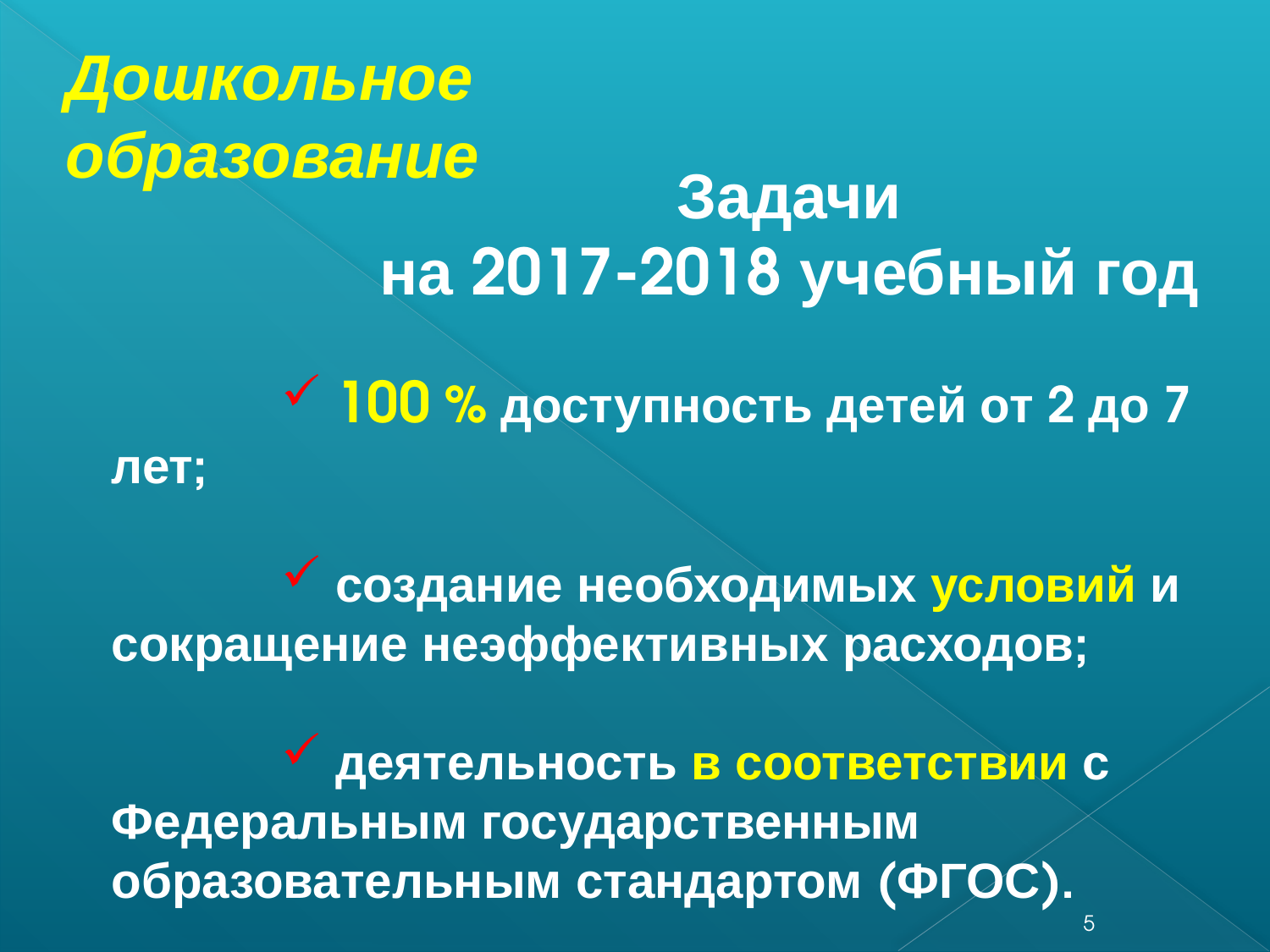

Дошкольное образование
Задачи
на 2017-2018 учебный год

 100 % доступность детей от 2 до 7 лет;

 создание необходимых условий и сокращение неэффективных расходов;

 деятельность в соответствии с Федеральным государственным образовательным стандартом (ФГОС).

5